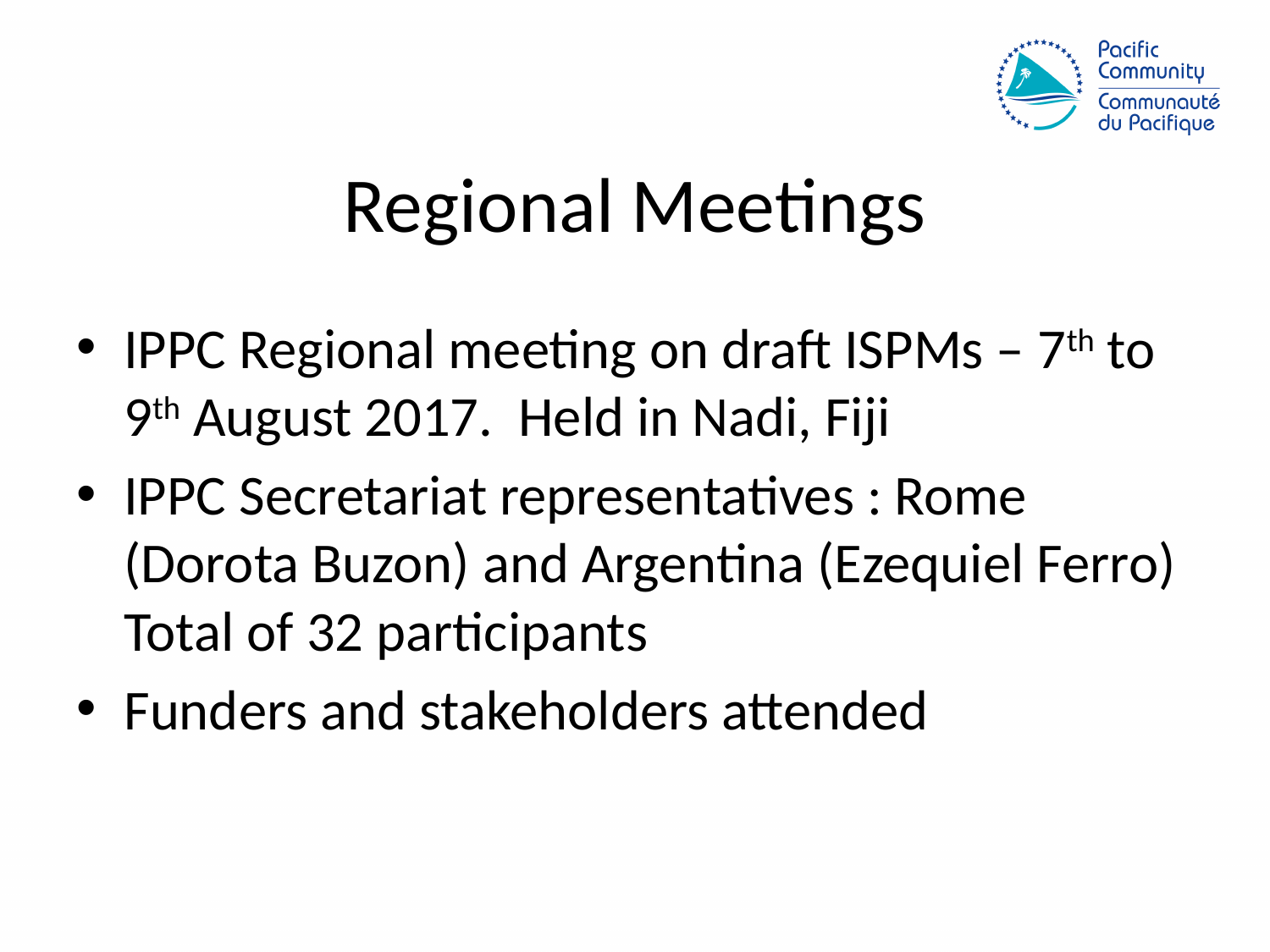

# Regional Meetings
IPPC Regional meeting on draft ISPMs – 7th to 9th August 2017.  Held in Nadi, Fiji
IPPC Secretariat representatives : Rome (Dorota Buzon) and Argentina (Ezequiel Ferro) Total of 32 participants
Funders and stakeholders attended